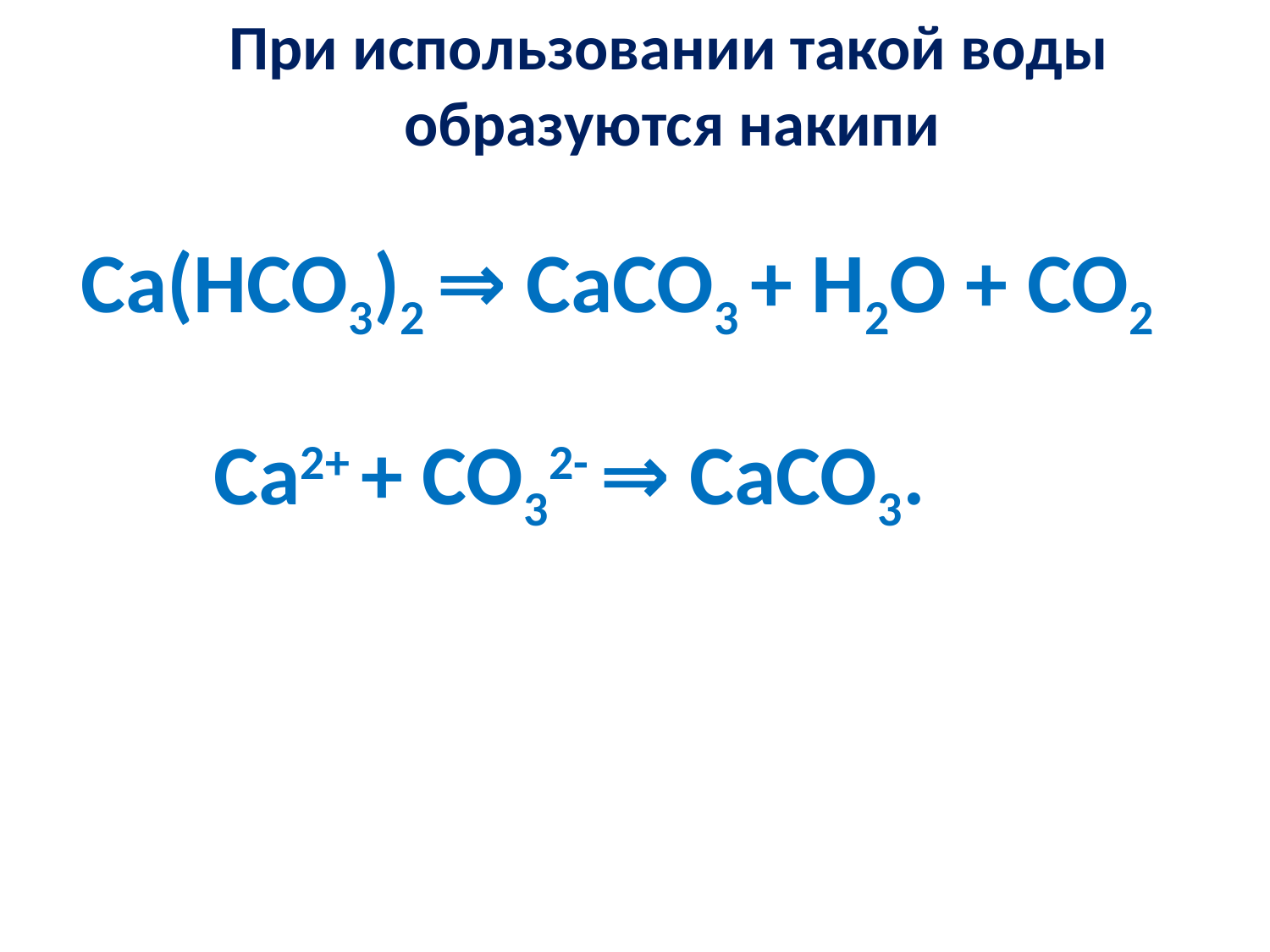

При использовании такой воды
                     образуются накипи
  Ca(HCO3)2 ⇒ CaCO3 + H2O + CO2

         Сa2+ + CO32- ⇒ CaCO3.